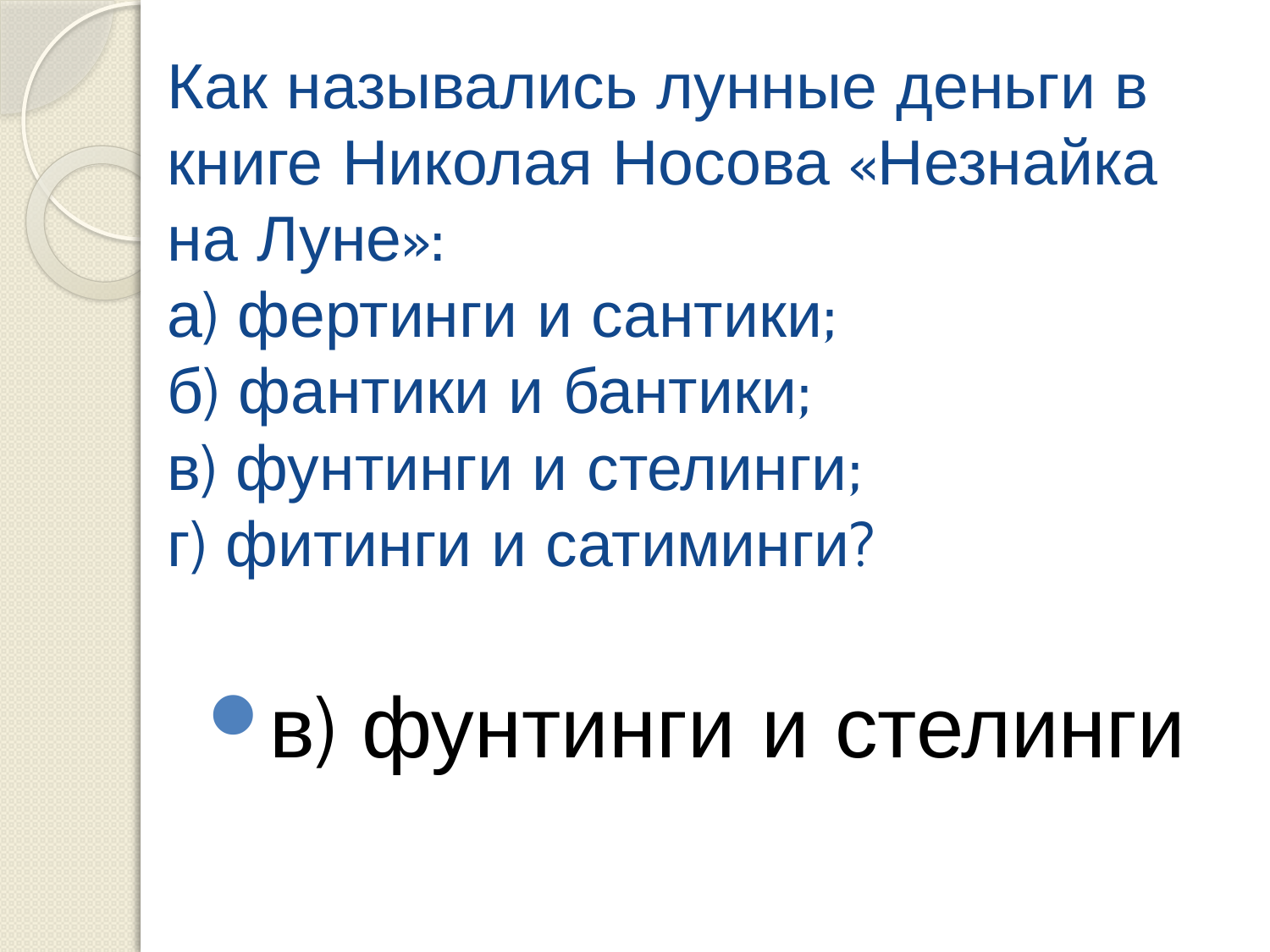

# Как назывались лунные деньги в книге Николая Носова «Незнайка на Луне»: а) фертинги и сантики; б) фантики и бантики; в) фунтинги и стелинги; г) фитинги и сатиминги?
в) фунтинги и стелинги